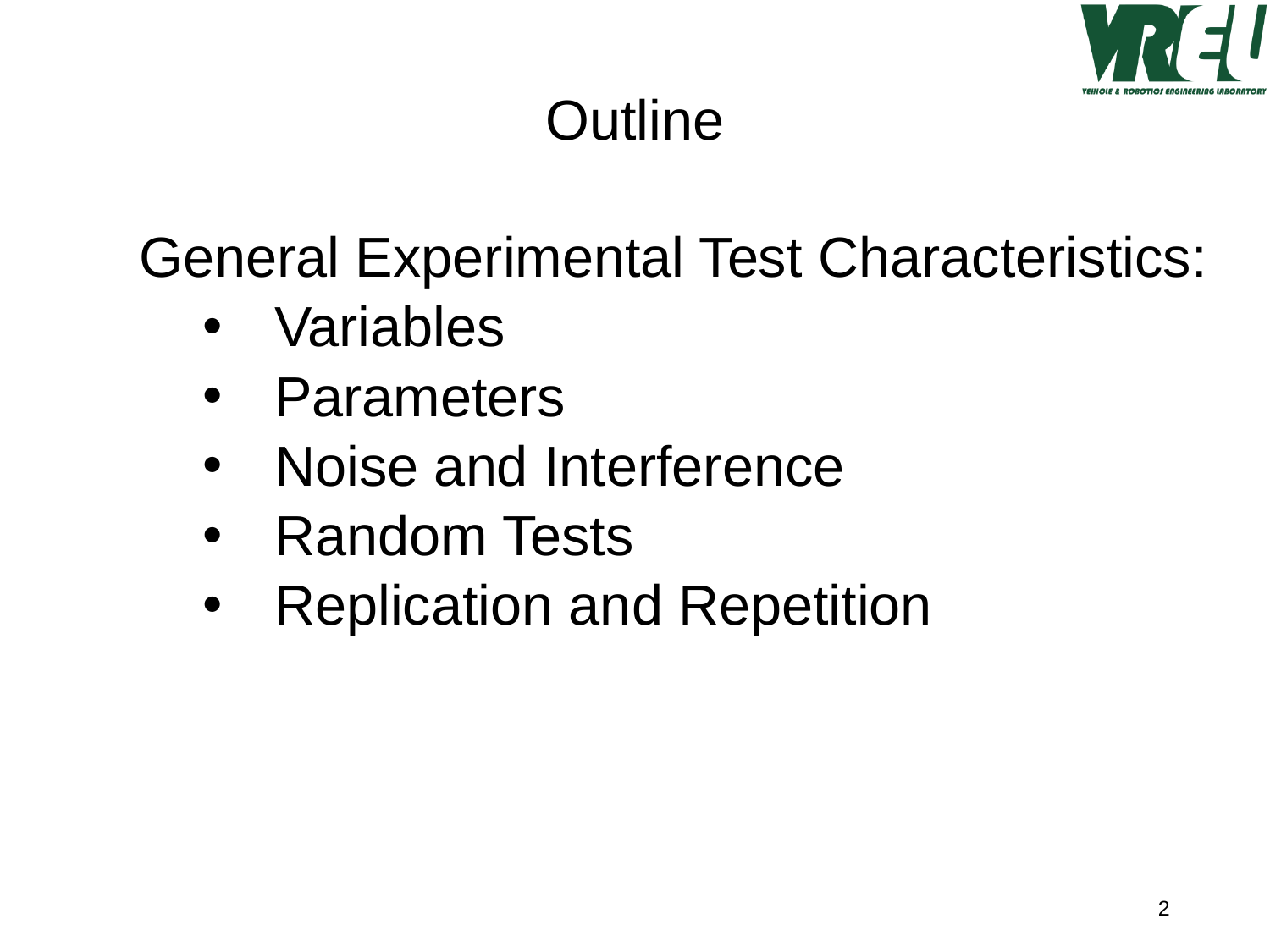

Outline
General Experimental Test Characteristics:
Variables
Parameters
Noise and Interference
Random Tests
Replication and Repetition

2